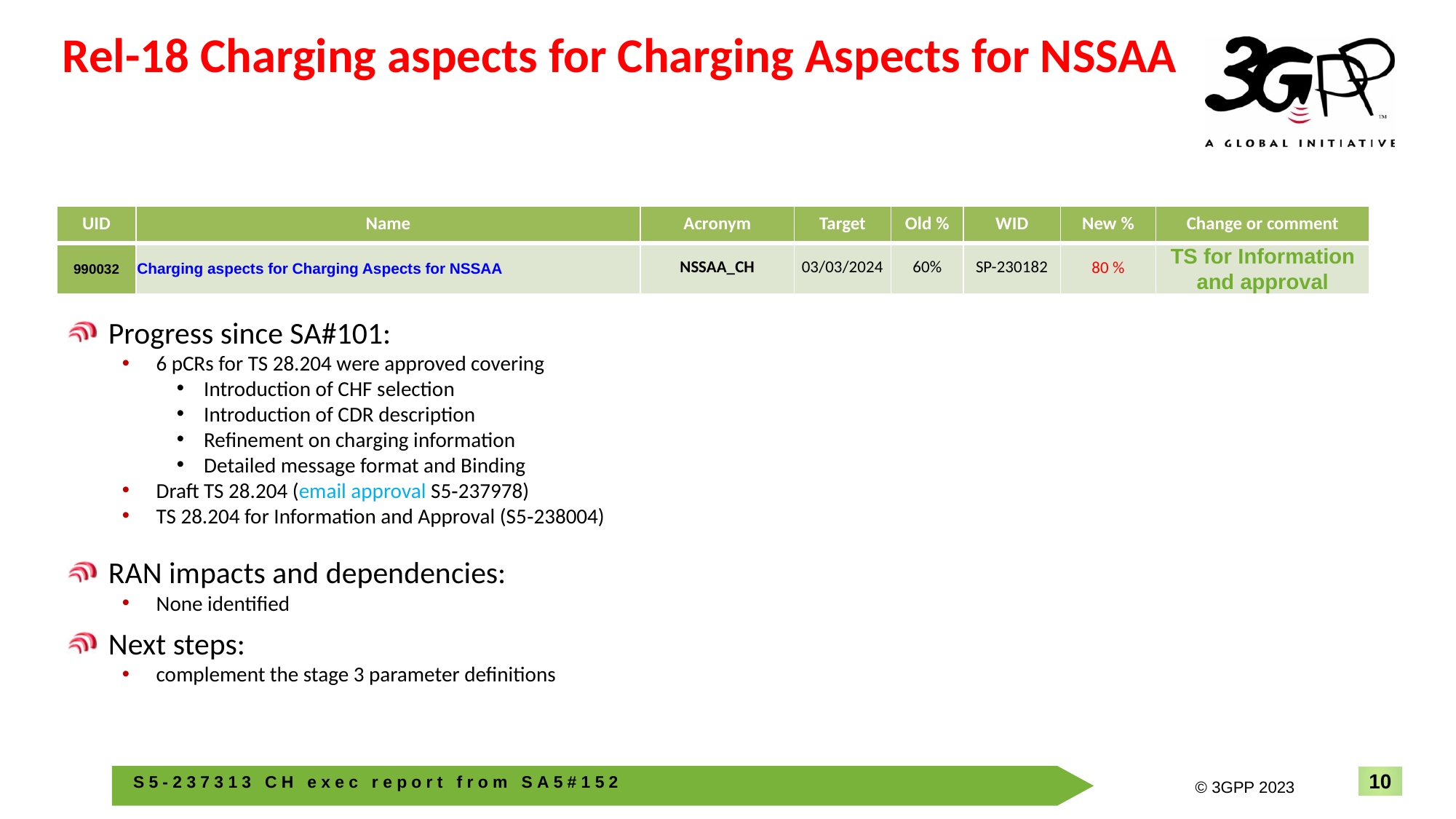

# Rel-18 Charging aspects for Charging Aspects for NSSAA
| UID | Name | Acronym | Target | Old % | WID | New % | Change or comment |
| --- | --- | --- | --- | --- | --- | --- | --- |
| 990032 | Charging aspects for Charging Aspects for NSSAA | NSSAA\_CH | 03/03/2024 | 60% | SP-230182 | 80 % | TS for Information and approval |
Progress since SA#101:
6 pCRs for TS 28.204 were approved covering
Introduction of CHF selection
Introduction of CDR description
Refinement on charging information
Detailed message format and Binding
Draft TS 28.204 (email approval S5‑237978)
TS 28.204 for Information and Approval (S5‑238004)

RAN impacts and dependencies:
None identified
Next steps:
complement the stage 3 parameter definitions